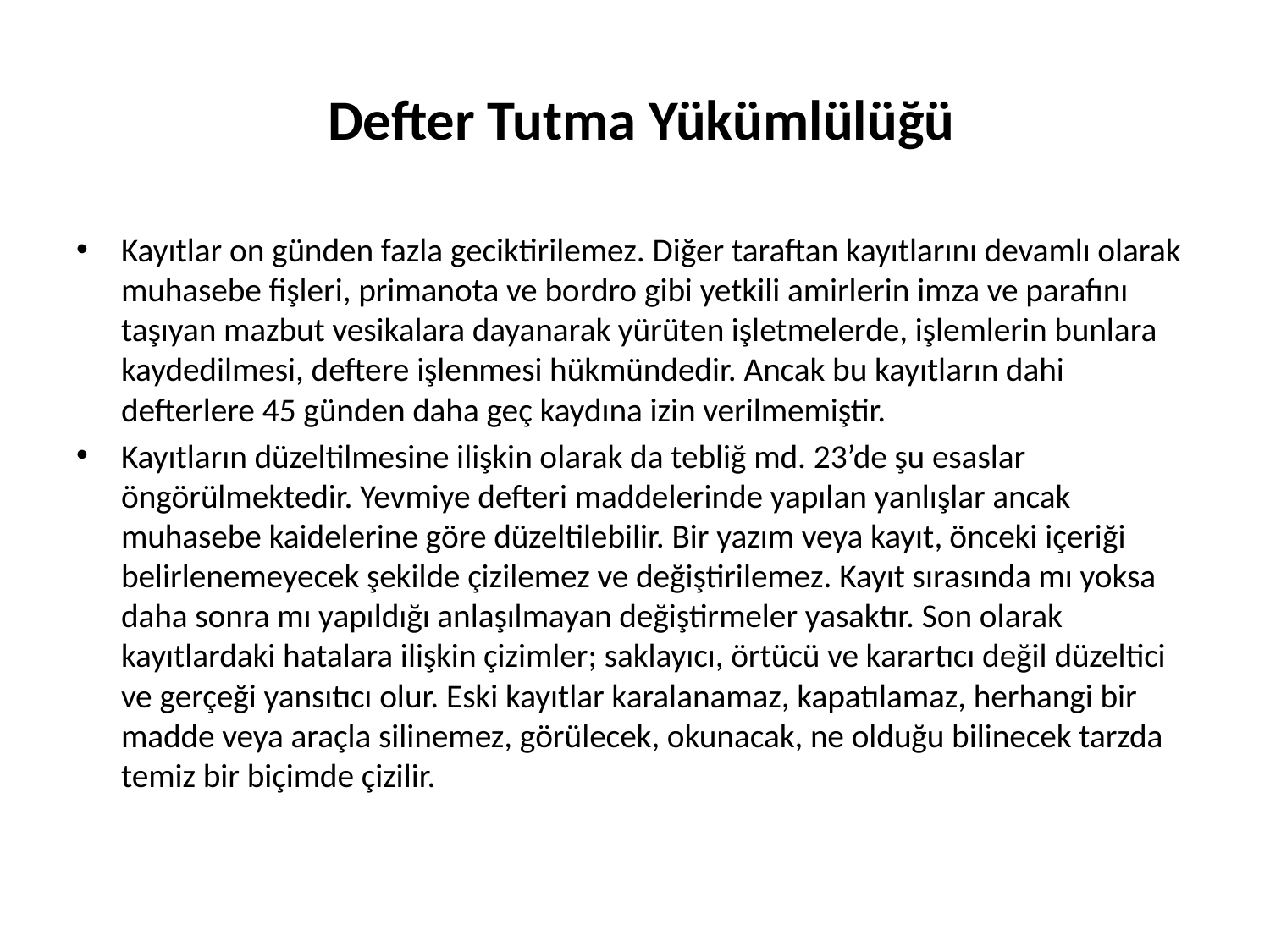

# Defter Tutma Yükümlülüğü
Kayıtlar on günden fazla geciktirilemez. Diğer taraftan kayıtlarını devamlı olarak muhasebe fişleri, primanota ve bordro gibi yetkili amirlerin imza ve parafını taşıyan mazbut vesikalara dayanarak yürüten işletmelerde, işlemlerin bunlara kaydedilmesi, deftere işlenmesi hükmündedir. Ancak bu kayıtların dahi defterlere 45 günden daha geç kaydına izin verilmemiştir.
Kayıtların düzeltilmesine ilişkin olarak da tebliğ md. 23’de şu esaslar öngörülmektedir. Yevmiye defteri maddelerinde yapılan yanlışlar ancak muhasebe kaidelerine göre düzeltilebilir. Bir yazım veya kayıt, önceki içeriği belirlenemeyecek şekilde çizilemez ve değiştirilemez. Kayıt sırasında mı yoksa daha sonra mı yapıldığı anlaşılmayan değiştirmeler yasaktır. Son olarak kayıtlardaki hatalara ilişkin çizimler; saklayıcı, örtücü ve karartıcı değil düzeltici ve gerçeği yansıtıcı olur. Eski kayıtlar karalanamaz, kapatılamaz, herhangi bir madde veya araçla silinemez, görülecek, okunacak, ne olduğu bilinecek tarzda temiz bir biçimde çizilir.